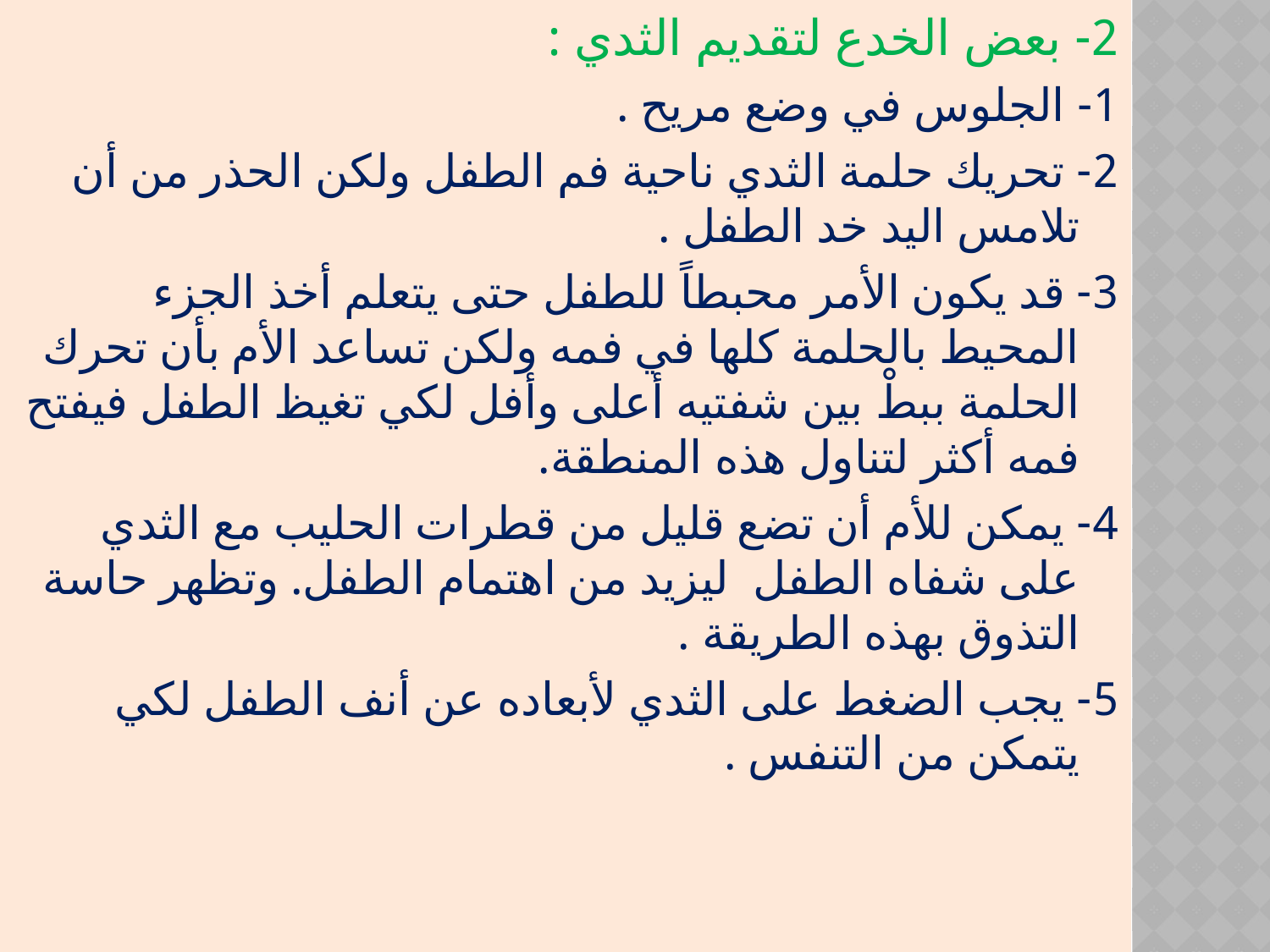

2- بعض الخدع لتقديم الثدي :
1- الجلوس في وضع مريح .
2- تحريك حلمة الثدي ناحية فم الطفل ولكن الحذر من أن تلامس اليد خد الطفل .
3- قد يكون الأمر محبطاً للطفل حتى يتعلم أخذ الجزء المحيط بالحلمة كلها في فمه ولكن تساعد الأم بأن تحرك الحلمة ببطْ بين شفتيه أعلى وأفل لكي تغيظ الطفل فيفتح فمه أكثر لتناول هذه المنطقة.
4- يمكن للأم أن تضع قليل من قطرات الحليب مع الثدي على شفاه الطفل  ليزيد من اهتمام الطفل. وتظهر حاسة التذوق بهذه الطريقة .
5- يجب الضغط على الثدي لأبعاده عن أنف الطفل لكي يتمكن من التنفس .